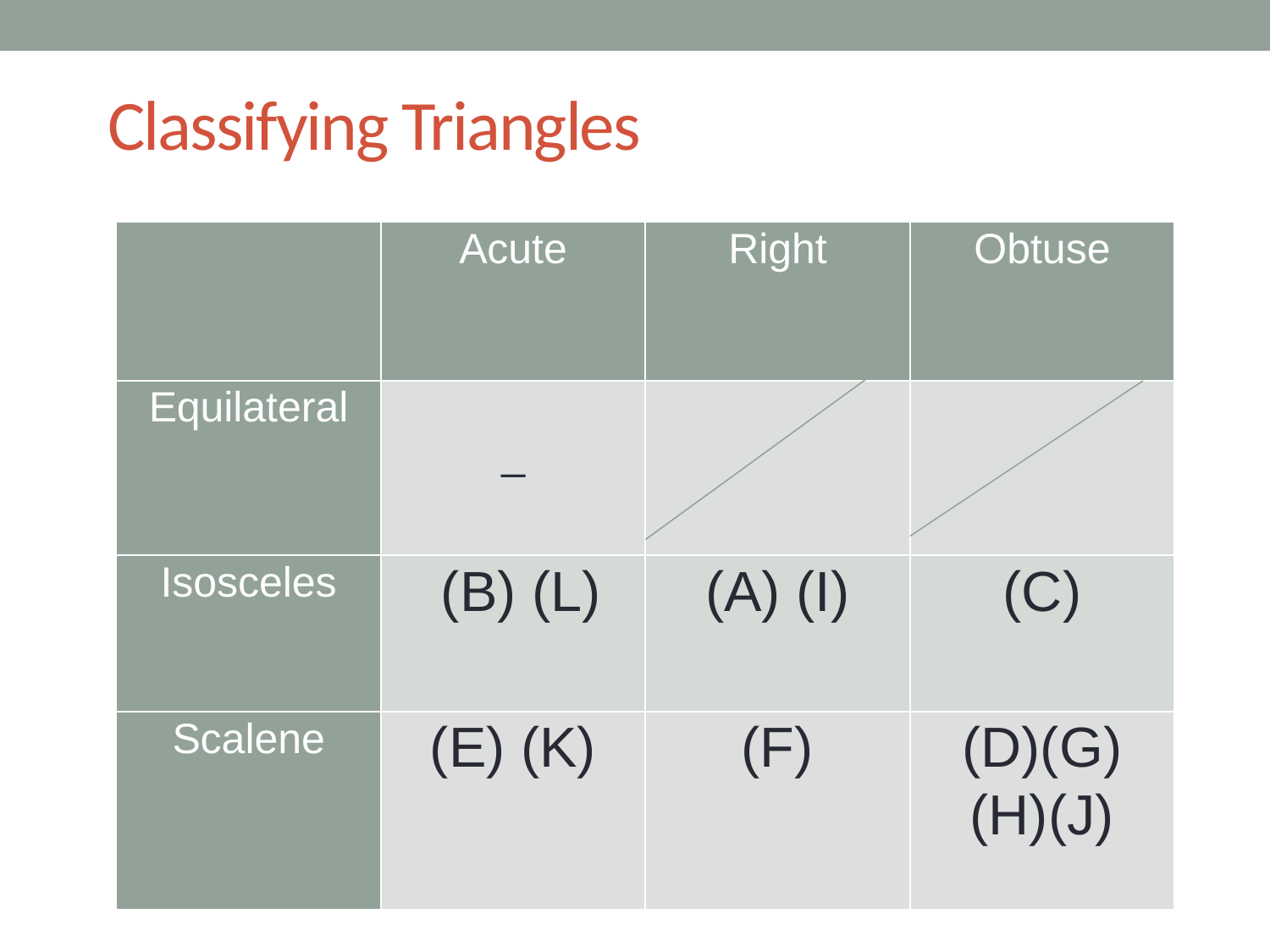

# Classifying Triangles
|  | Acute | Right | Obtuse |
| --- | --- | --- | --- |
| Equilateral | \_ |  |  |
| Isosceles | (B) (L) | (A) (I) | (C) |
| Scalene | (E) (K) | (F) | (D)(G) (H)(J) |